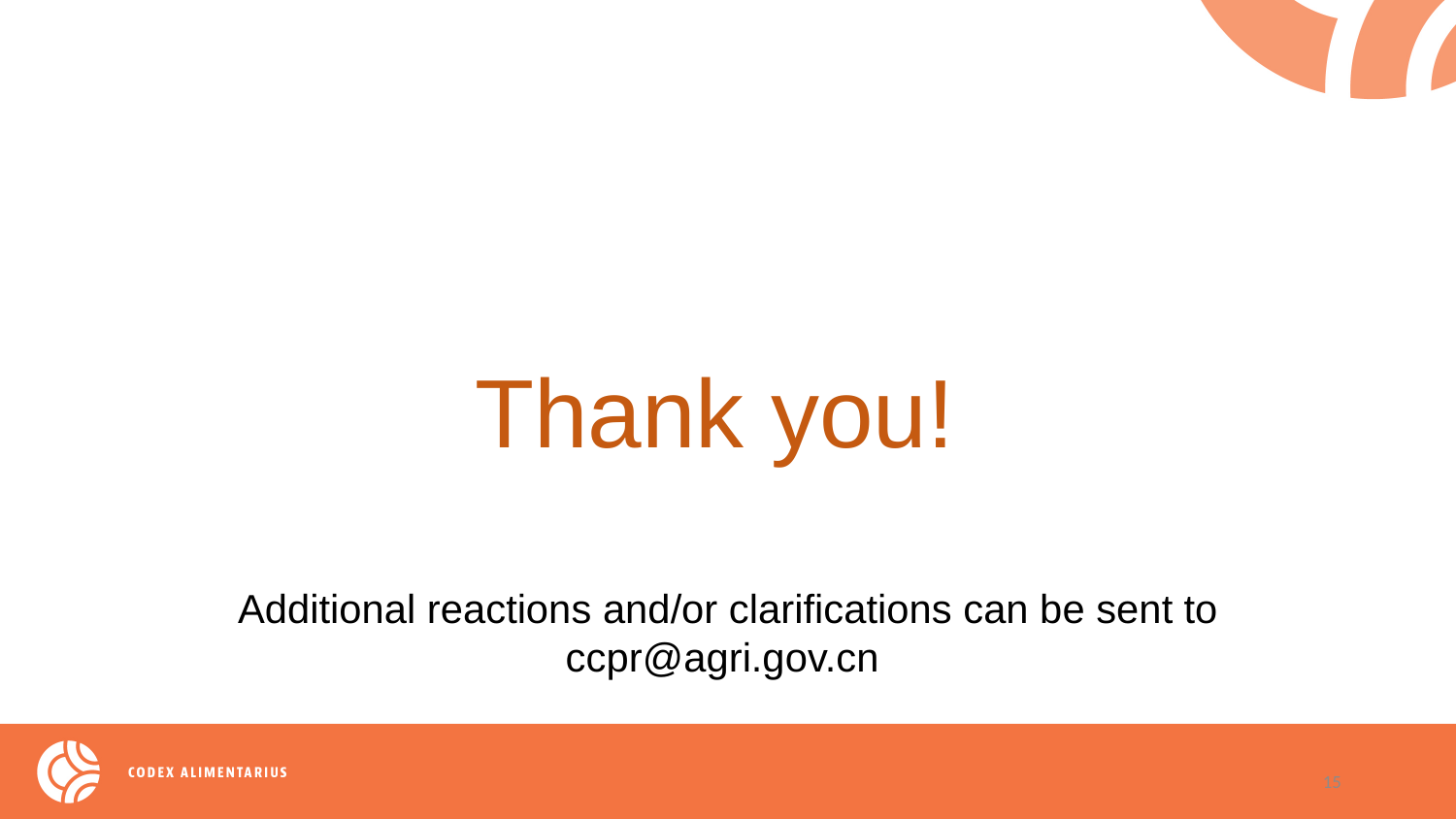

#
Thank you!

Additional reactions and/or clarifications can be sent to ccpr@agri.gov.cn
15